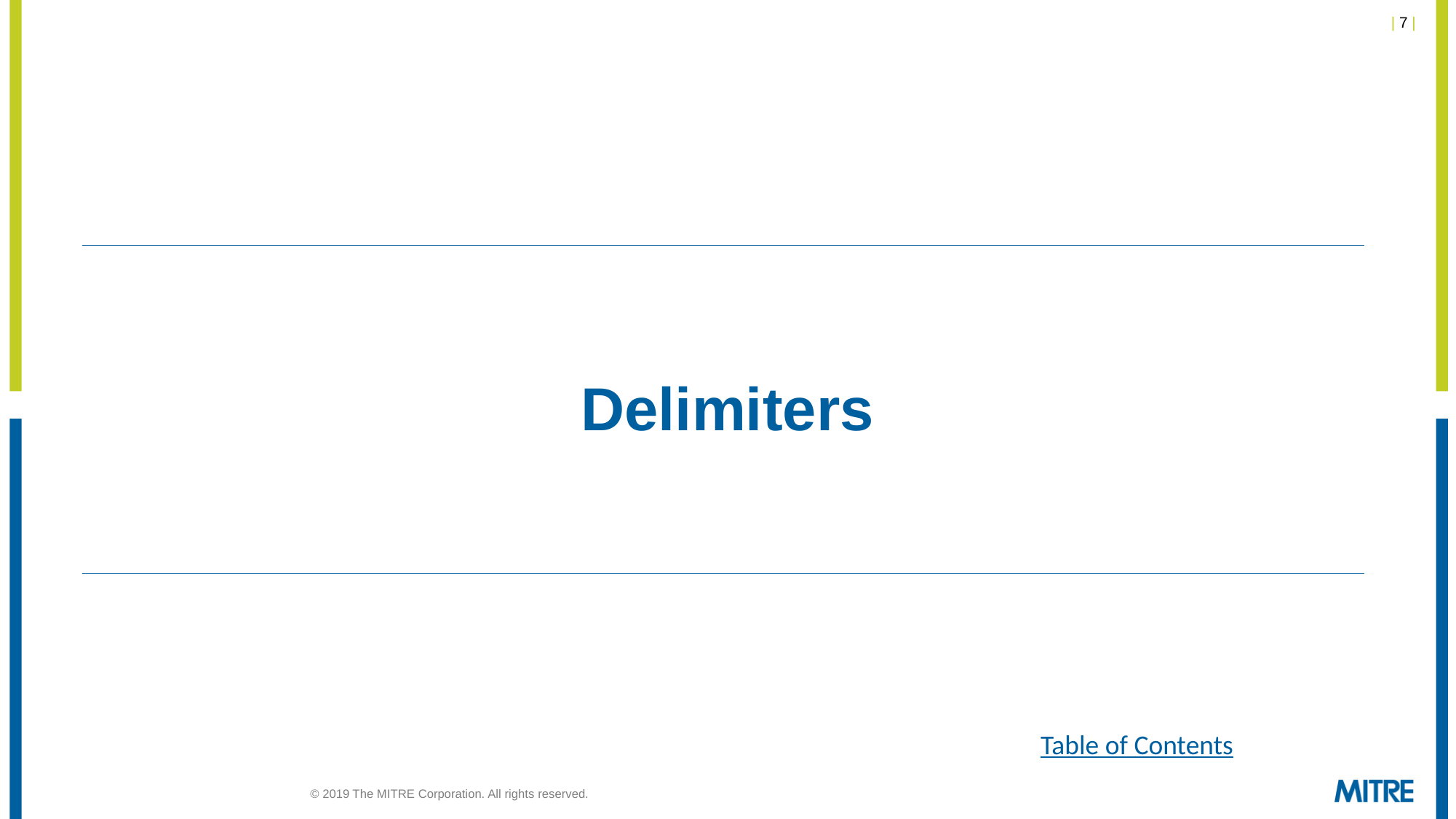

# Delimiters
Table of Contents
© 2019 The MITRE Corporation. All rights reserved.